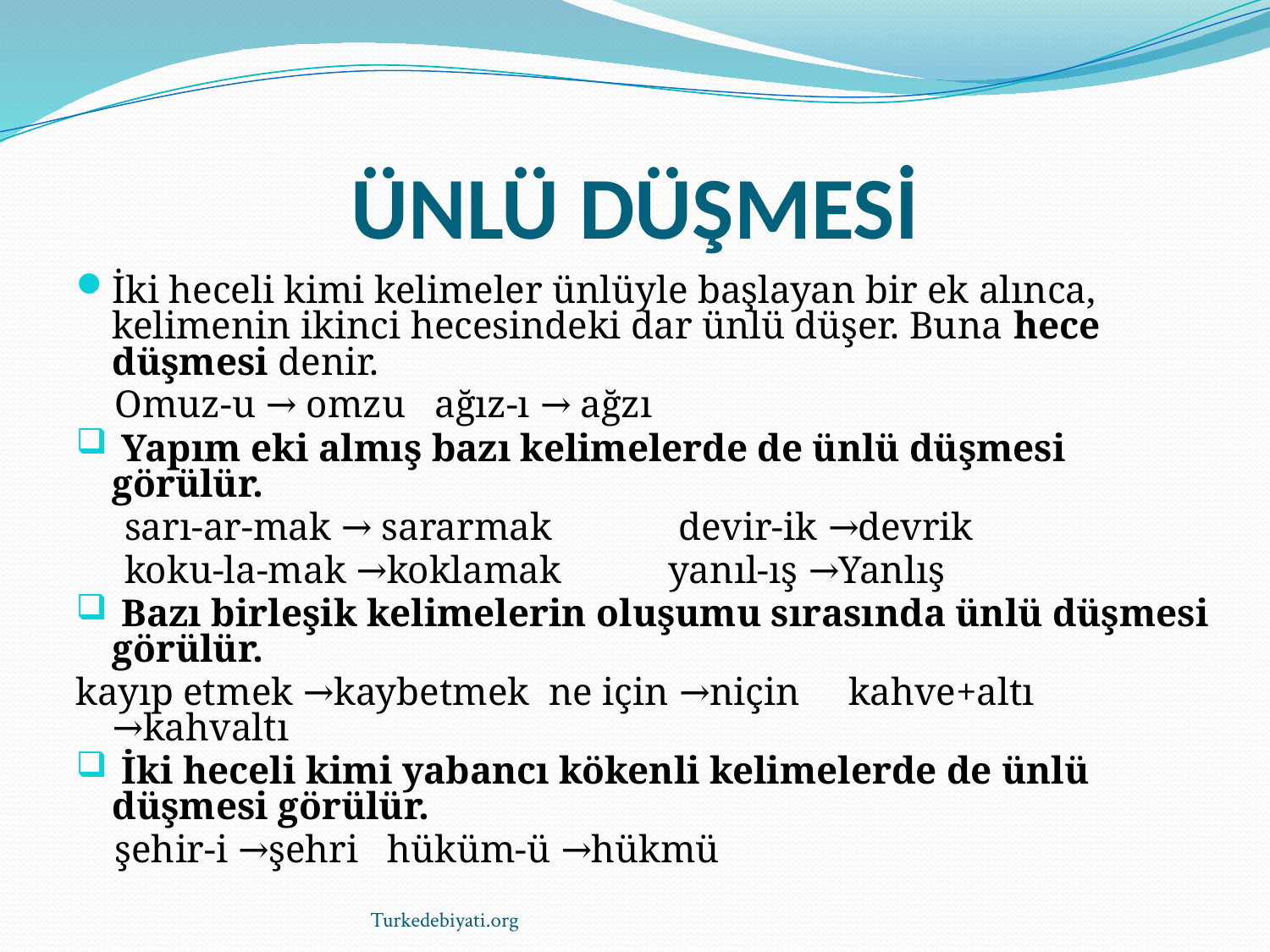

# ÜNLÜ DÜŞMESİ
İki heceli kimi kelimeler ünlüyle başlayan bir ek alınca, kelimenin ikinci hecesindeki dar ünlü düşer. Buna hece düşmesi denir.
    Omuz-u → omzu   ağız-ı → ağzı
 Yapım eki almış bazı kelimelerde de ünlü düşmesi görülür.
     sarı-ar-mak → sararmak             devir-ik →devrik
     koku-la-mak →koklamak           yanıl-ış →Yanlış
 Bazı birleşik kelimelerin oluşumu sırasında ünlü düşmesi görülür.
kayıp etmek →kaybetmek  ne için →niçin     kahve+altı →kahvaltı
 İki heceli kimi yabancı kökenli kelimelerde de ünlü düşmesi görülür.
    şehir-i →şehri   hüküm-ü →hükmü

Turkedebiyati.org